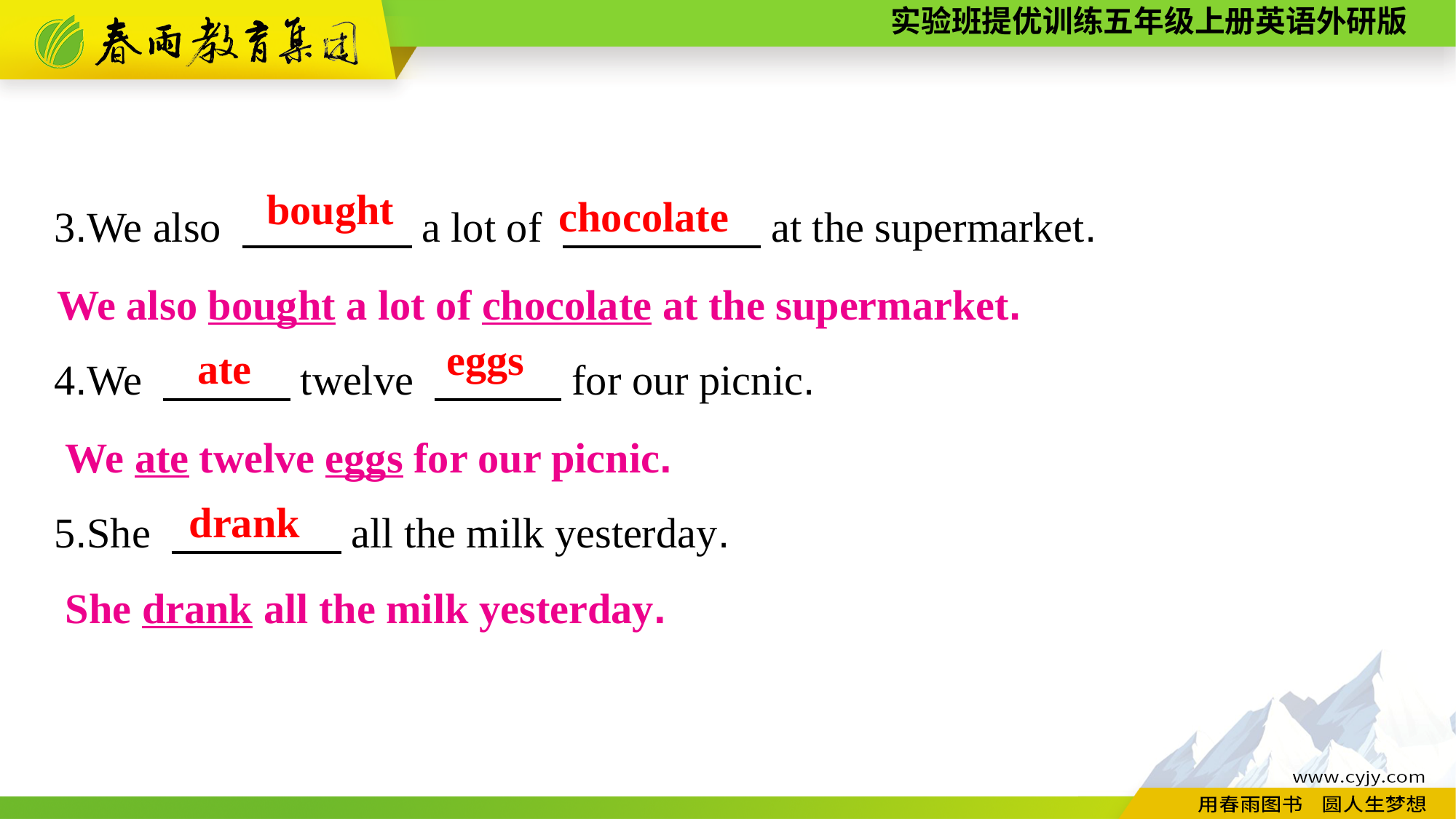

3.We also 　　　　a lot of 　   　　　at the supermarket.

4.We 　　　twelve 　　　for our picnic.

5.She 　　　　all the milk yesterday.
bought
chocolate
We also bought a lot of chocolate at the supermarket.
eggs
ate
We ate twelve eggs for our picnic.
drank
She drank all the milk yesterday.